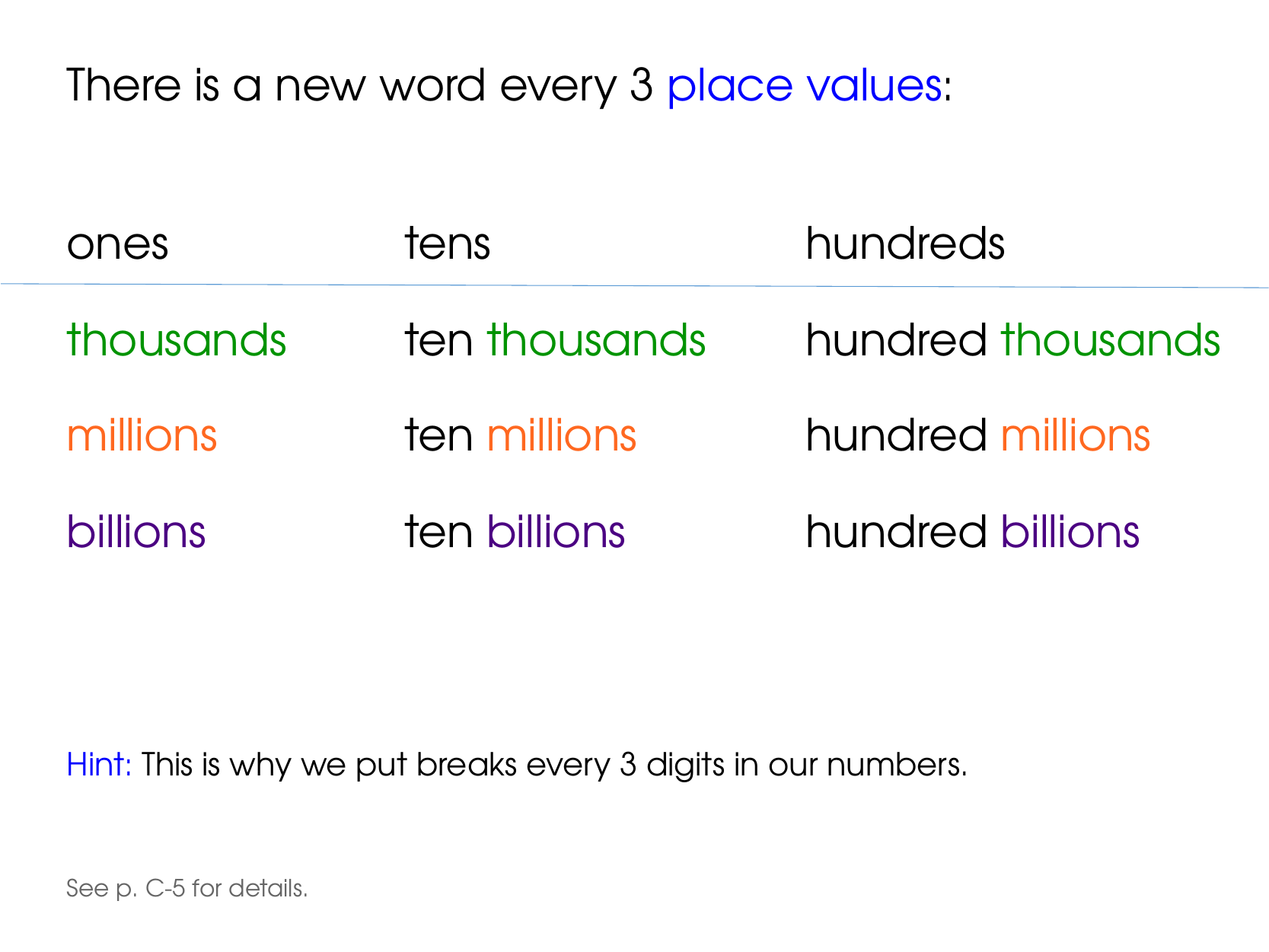

There is a new word every 3 place values:
ones
tens
hundreds
thousands
ten thousands
hundred thousands
millions
ten millions
hundred millions
billions
ten billions
hundred billions
Hint: This is why we put breaks every 3 digits in our numbers.
See p. C-5 for details.